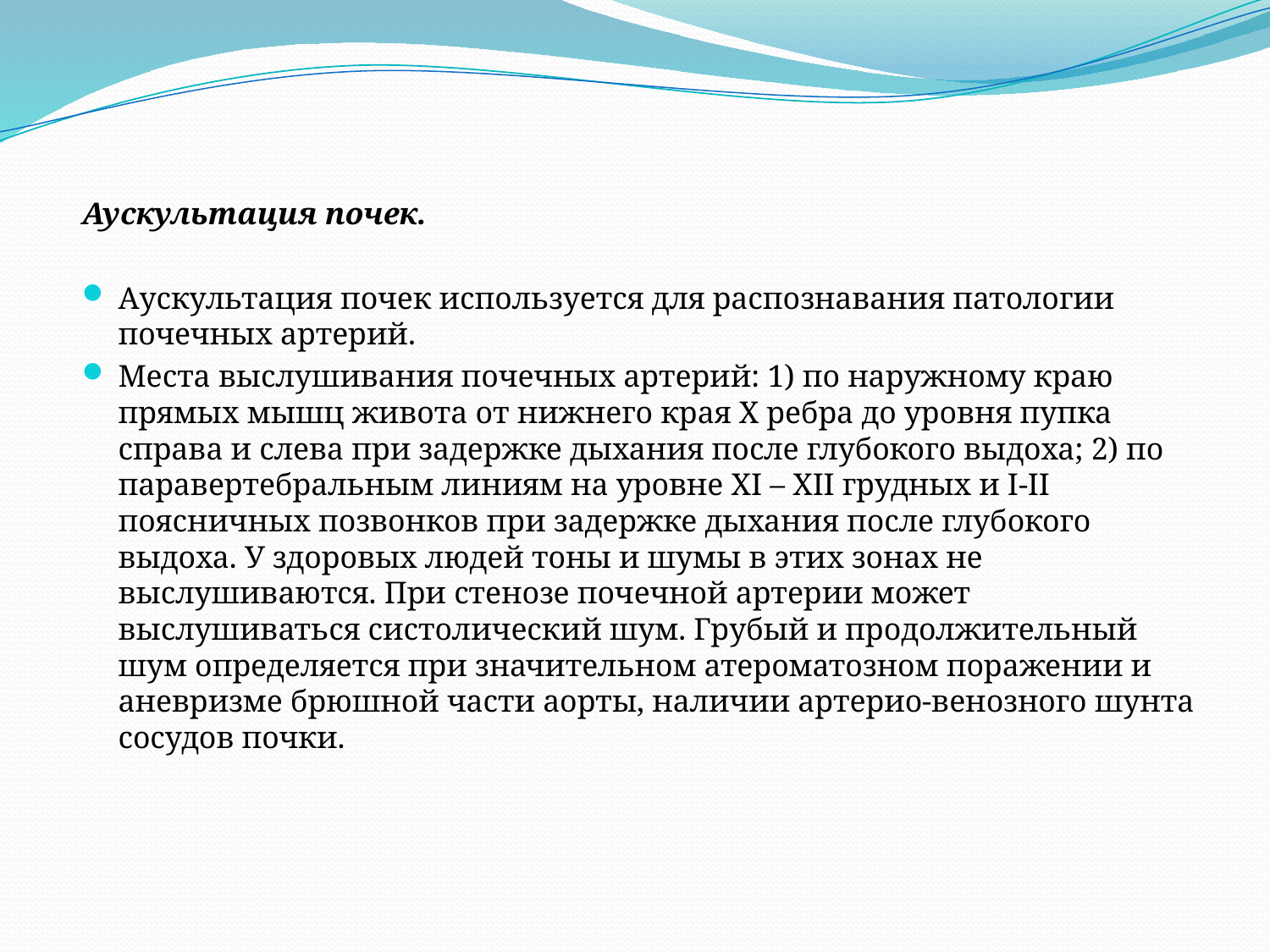

Аускультация почек.

Аускультация почек используется для распознавания патологии почечных артерий.
Места выслушивания почечных артерий: 1) по наружному краю прямых мышц живота от нижнего края X ребра до уровня пупка справа и слева при задержке дыхания после глубокого выдоха; 2) по паравертебральным линиям на уровне XI – XII грудных и I-II поясничных позвонков при задержке дыхания после глубокого выдоха. У здоровых людей тоны и шумы в этих зонах не выслушиваются. При стенозе почечной артерии может выслушиваться систолический шум. Грубый и продолжительный шум определяется при значительном атероматозном поражении и аневризме брюшной части аорты, наличии артерио-венозного шунта сосудов почки.